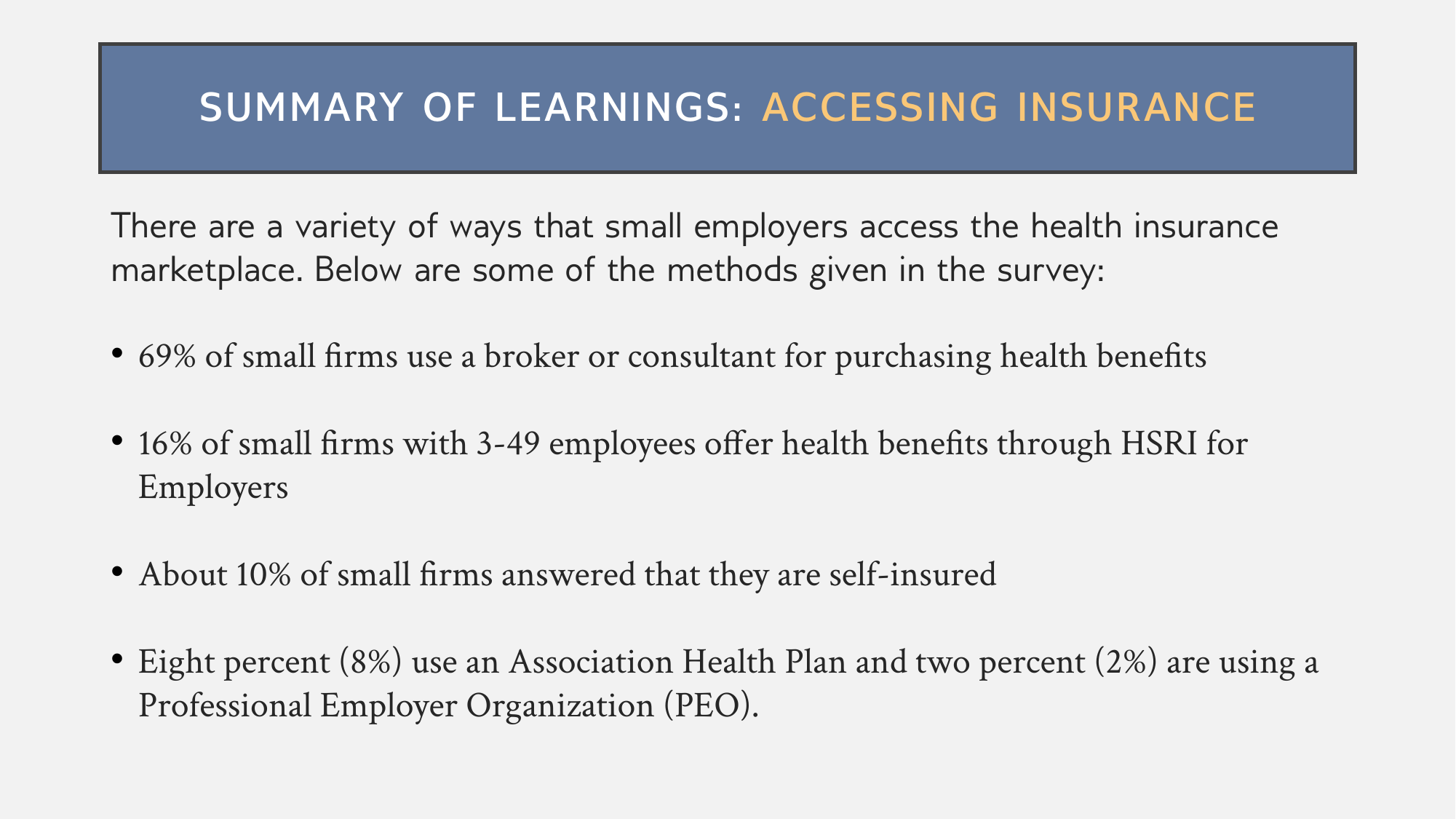

# Summary of Learnings: Accessing Insurance
There are a variety of ways that small employers access the health insurance marketplace. Below are some of the methods given in the survey:

69% of small firms use a broker or consultant for purchasing health benefits

16% of small firms with 3-49 employees offer health benefits through HSRI for Employers

About 10% of small firms answered that they are self-insured

Eight percent (8%) use an Association Health Plan and two percent (2%) are using a Professional Employer Organization (PEO).